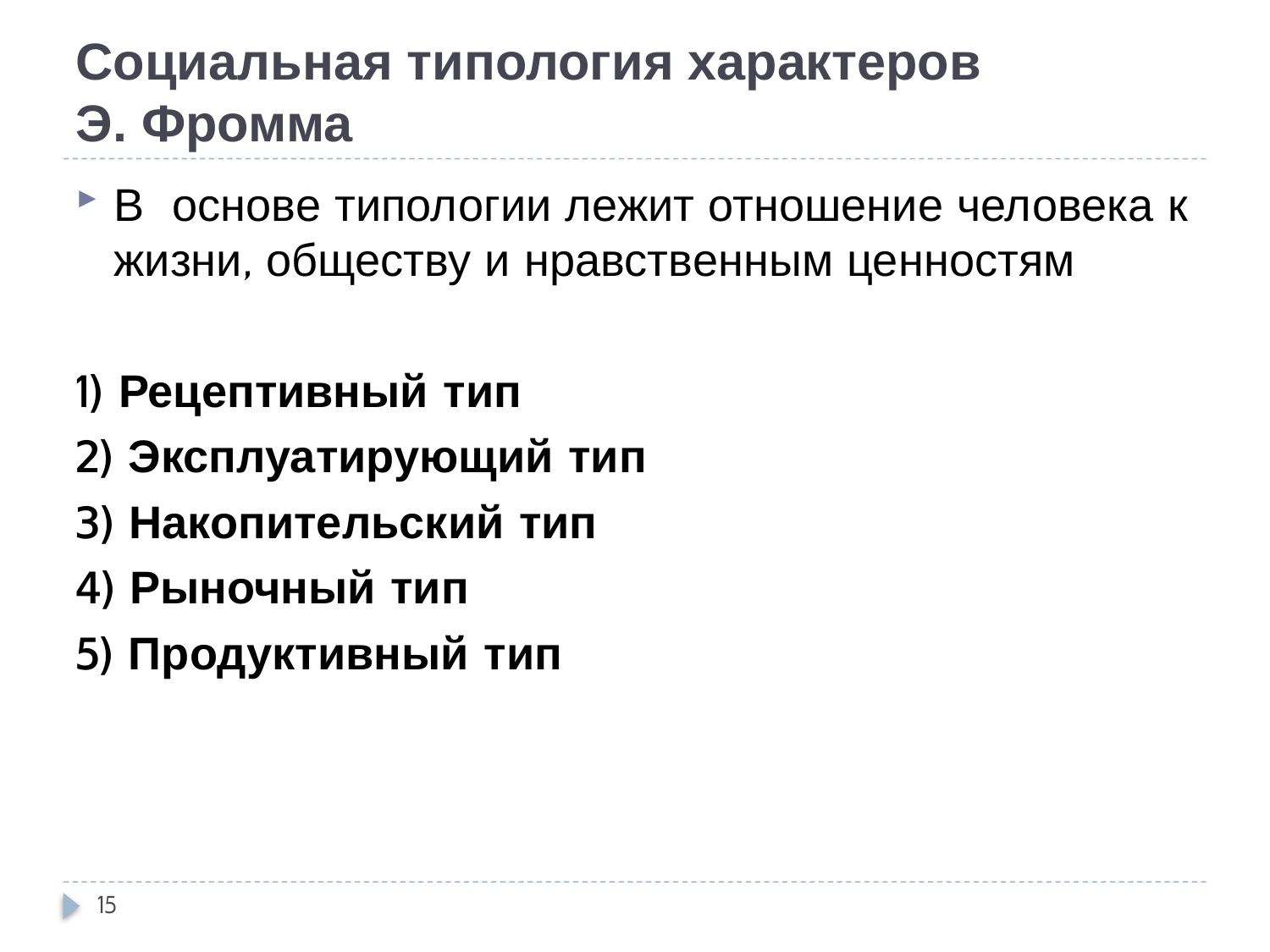

# Социальная типология характеров Э. Фромма
В  основе типологии лежит отношение человека к жизни, обществу и нравственным ценностям

1) Рецептивный тип
2) Эксплуатирующий тип
3) Накопительский тип
4) Рыночный тип
5) Продуктивный тип
15